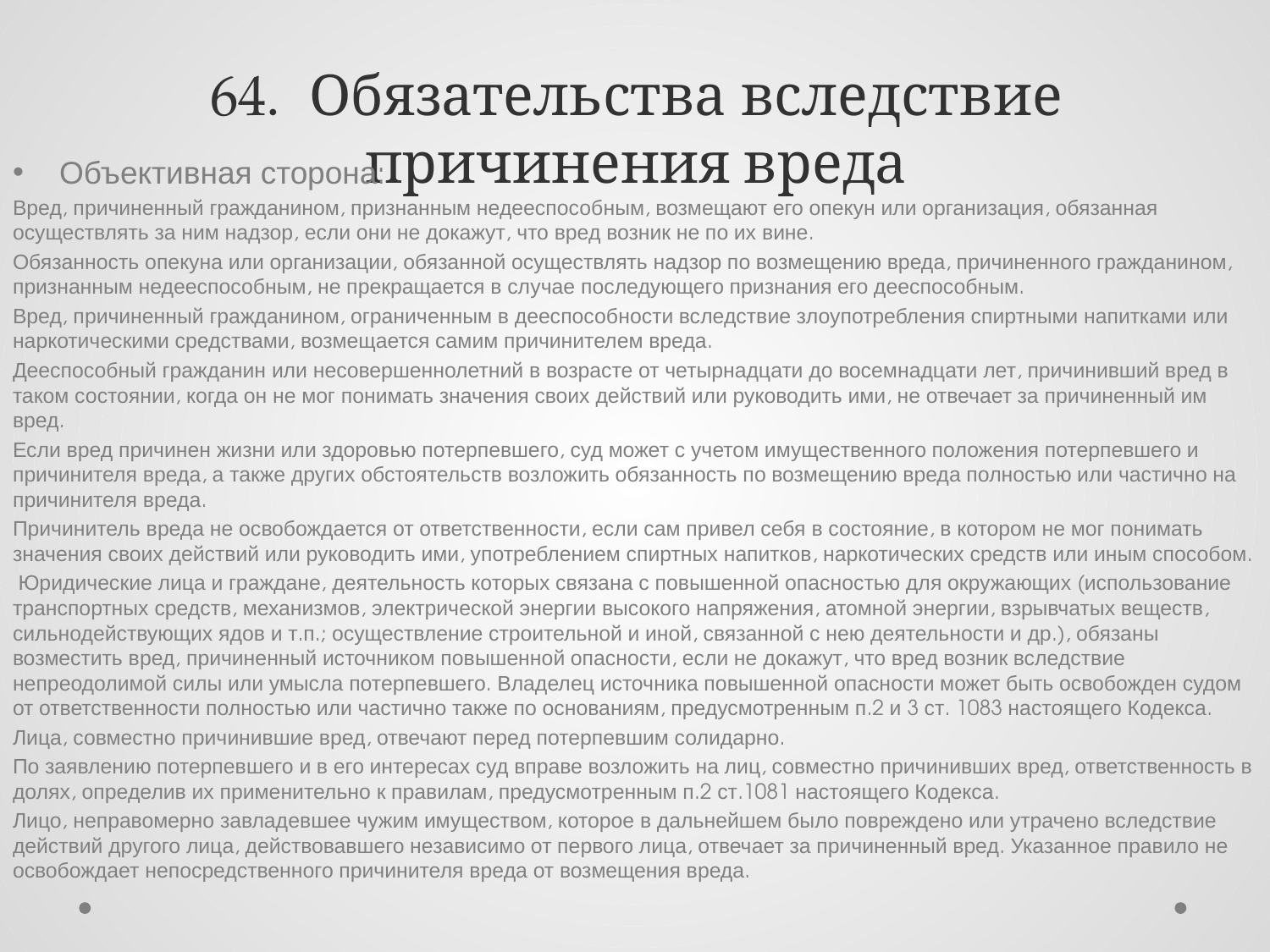

# 64.  Обязательства вследствие причинения вреда
Объективная сторона:
Вред, причиненный гражданином, признанным недееспособным, возмещают его опекун или организация, обязанная осуществлять за ним надзор, если они не докажут, что вред возник не по их вине.
Обязанность опекуна или организации, обязанной осуществлять надзор по возмещению вреда, причиненного гражданином, признанным недееспособным, не прекращается в случае последующего признания его дееспособным.
Вред, причиненный гражданином, ограниченным в дееспособности вследствие злоупотребления спиртными напитками или наркотическими средствами, возмещается самим причинителем вреда.
Дееспособный гражданин или несовершеннолетний в возрасте от четырнадцати до восемнадцати лет, причинивший вред в таком состоянии, когда он не мог понимать значения своих действий или руководить ими, не отвечает за причиненный им вред.
Если вред причинен жизни или здоровью потерпевшего, суд может с учетом имущественного положения потерпевшего и причинителя вреда, а также других обстоятельств возложить обязанность по возмещению вреда полностью или частично на причинителя вреда.
Причинитель вреда не освобождается от ответственности, если сам привел себя в состояние, в котором не мог понимать значения своих действий или руководить ими, употреблением спиртных напитков, наркотических средств или иным способом.
 Юридические лица и граждане, деятельность которых связана с повышенной опасностью для окружающих (использование транспортных средств, механизмов, электрической энергии высокого напряжения, атомной энергии, взрывчатых веществ, сильнодействующих ядов и т.п.; осуществление строительной и иной, связанной с нею деятельности и др.), обязаны возместить вред, причиненный источником повышенной опасности, если не докажут, что вред возник вследствие непреодолимой силы или умысла потерпевшего. Владелец источника повышенной опасности может быть освобожден судом от ответственности полностью или частично также по основаниям, предусмотренным п.2 и 3 ст. 1083 настоящего Кодекса.
Лица, совместно причинившие вред, отвечают перед потерпевшим солидарно.
По заявлению потерпевшего и в его интересах суд вправе возложить на лиц, совместно причинивших вред, ответственность в долях, определив их применительно к правилам, предусмотренным п.2 ст.1081 настоящего Кодекса.
Лицо, неправомерно завладевшее чужим имуществом, которое в дальнейшем было повреждено или утрачено вследствие действий другого лица, действовавшего независимо от первого лица, отвечает за причиненный вред. Указанное правило не освобождает непосредственного причинителя вреда от возмещения вреда.